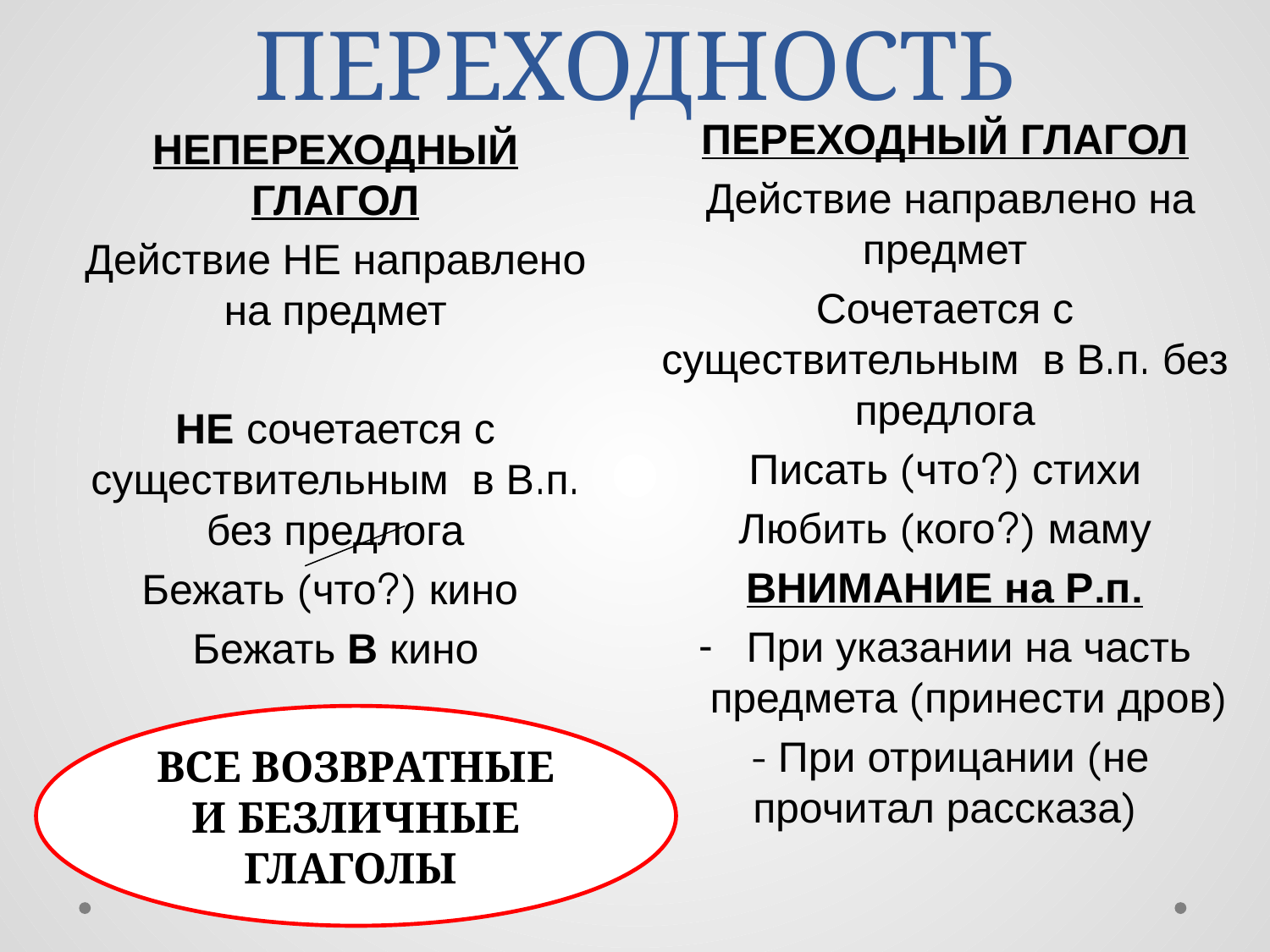

# ПЕРЕХОДНОСТЬ
ПЕРЕХОДНЫЙ ГЛАГОЛ
 Действие направлено на предмет
Сочетается с существительным  в В.п. без предлога
Писать (что?) стихи
Любить (кого?) маму
ВНИМАНИЕ на Р.п.
При указании на часть предмета (принести дров)
 - При отрицании (не прочитал рассказа)

НЕПЕРЕХОДНЫЙ ГЛАГОЛ
Действие НЕ направлено на предмет

НЕ сочетается с существительным  в В.п. без предлога
Бежать (что?) кино
Бежать В кино

ВСЕ ВОЗВРАТНЫЕ И БЕЗЛИЧНЫЕ ГЛАГОЛЫ